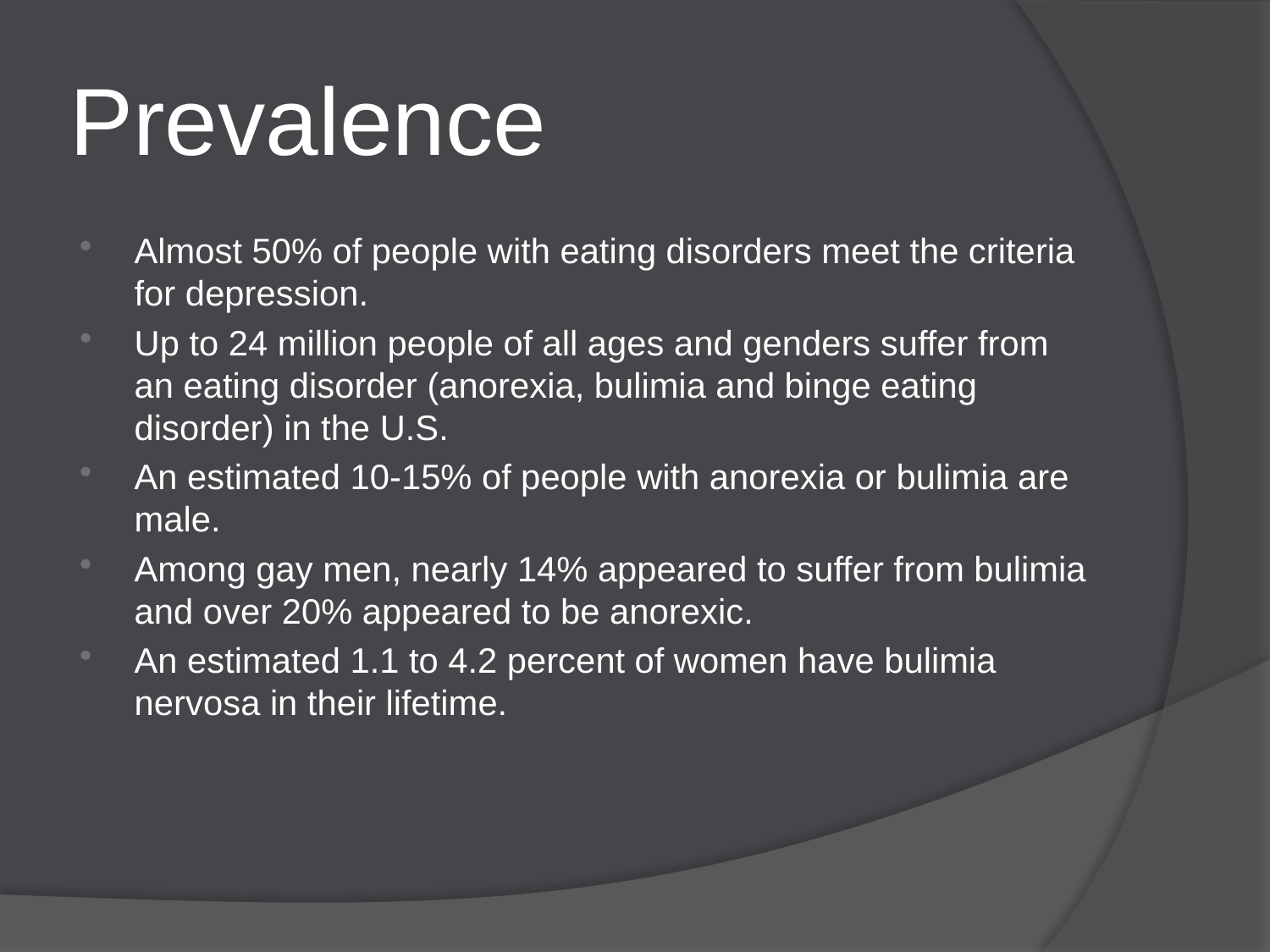

# Prevalence
Almost 50% of people with eating disorders meet the criteria for depression.
Up to 24 million people of all ages and genders suffer from an eating disorder (anorexia, bulimia and binge eating disorder) in the U.S.
An estimated 10-15% of people with anorexia or bulimia are male.
Among gay men, nearly 14% appeared to suffer from bulimia and over 20% appeared to be anorexic.
An estimated 1.1 to 4.2 percent of women have bulimia nervosa in their lifetime.